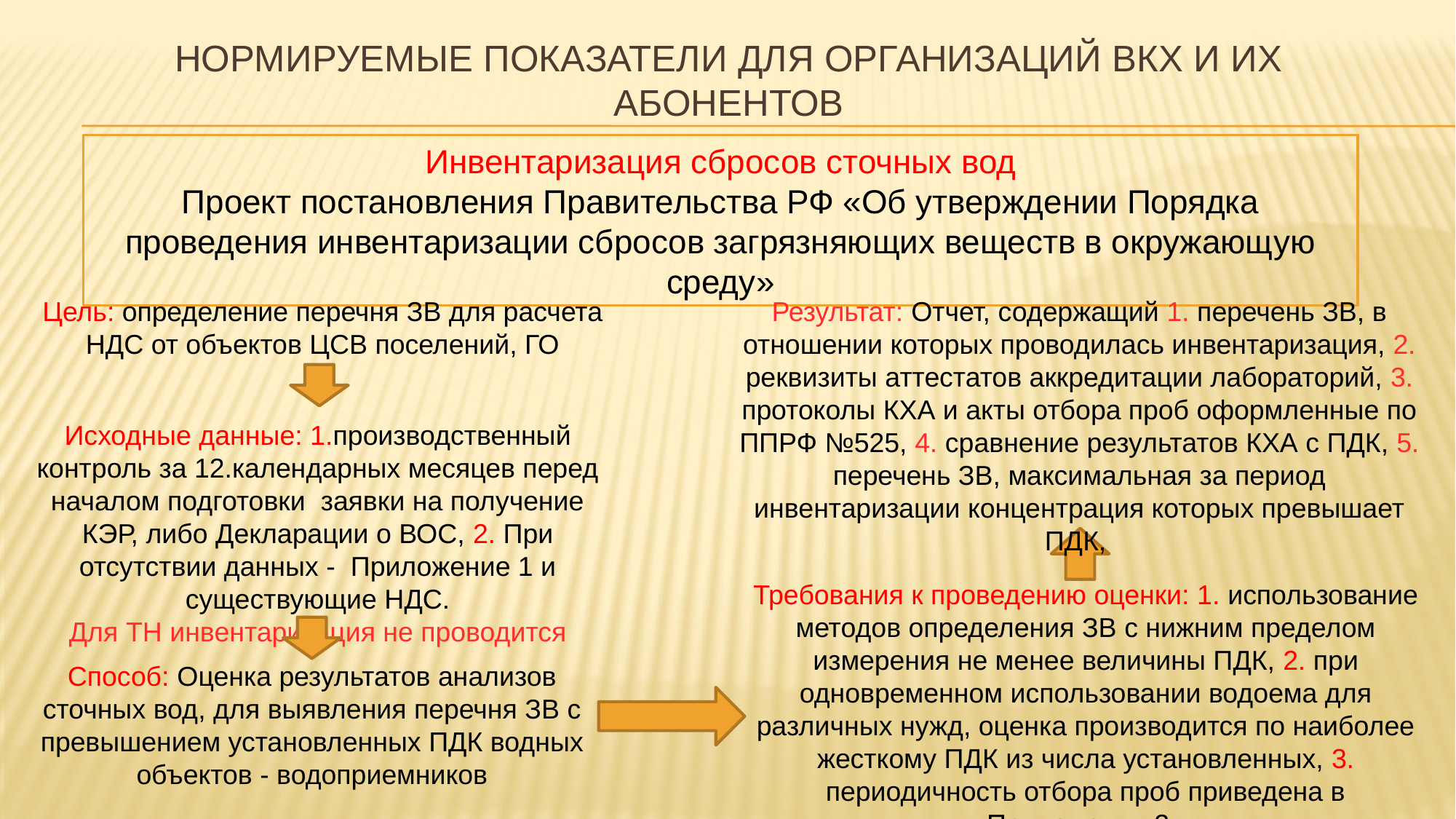

# Нормируемые показатели для организаций ВКХ и их АБОНЕНТОВ
Инвентаризация сбросов сточных вод
Проект постановления Правительства РФ «Об утверждении Порядка проведения инвентаризации сбросов загрязняющих веществ в окружающую среду»
Цель: определение перечня ЗВ для расчета НДС от объектов ЦСВ поселений, ГО
Результат: Отчет, содержащий 1. перечень ЗВ, в отношении которых проводилась инвентаризация, 2. реквизиты аттестатов аккредитации лабораторий, 3. протоколы КХА и акты отбора проб оформленные по ППРФ №525, 4. сравнение результатов КХА с ПДК, 5. перечень ЗВ, максимальная за период инвентаризации концентрация которых превышает ПДК,

Исходные данные: 1.производственный контроль за 12.календарных месяцев перед началом подготовки  заявки на получение КЭР, либо Декларации о ВОС, 2. При отсутствии данных -  Приложение 1 и существующие НДС.
Для ТН инвентаризация не проводится

Требования к проведению оценки: 1. использование методов определения ЗВ с нижним пределом измерения не менее величины ПДК, 2. при одновременном использовании водоема для различных нужд, оценка производится по наиболее жесткому ПДК из числа установленных, 3. периодичность отбора проб приведена в Приложении 2.

Способ: Оценка результатов анализов сточных вод, для выявления перечня ЗВ с превышением установленных ПДК водных объектов - водоприемников